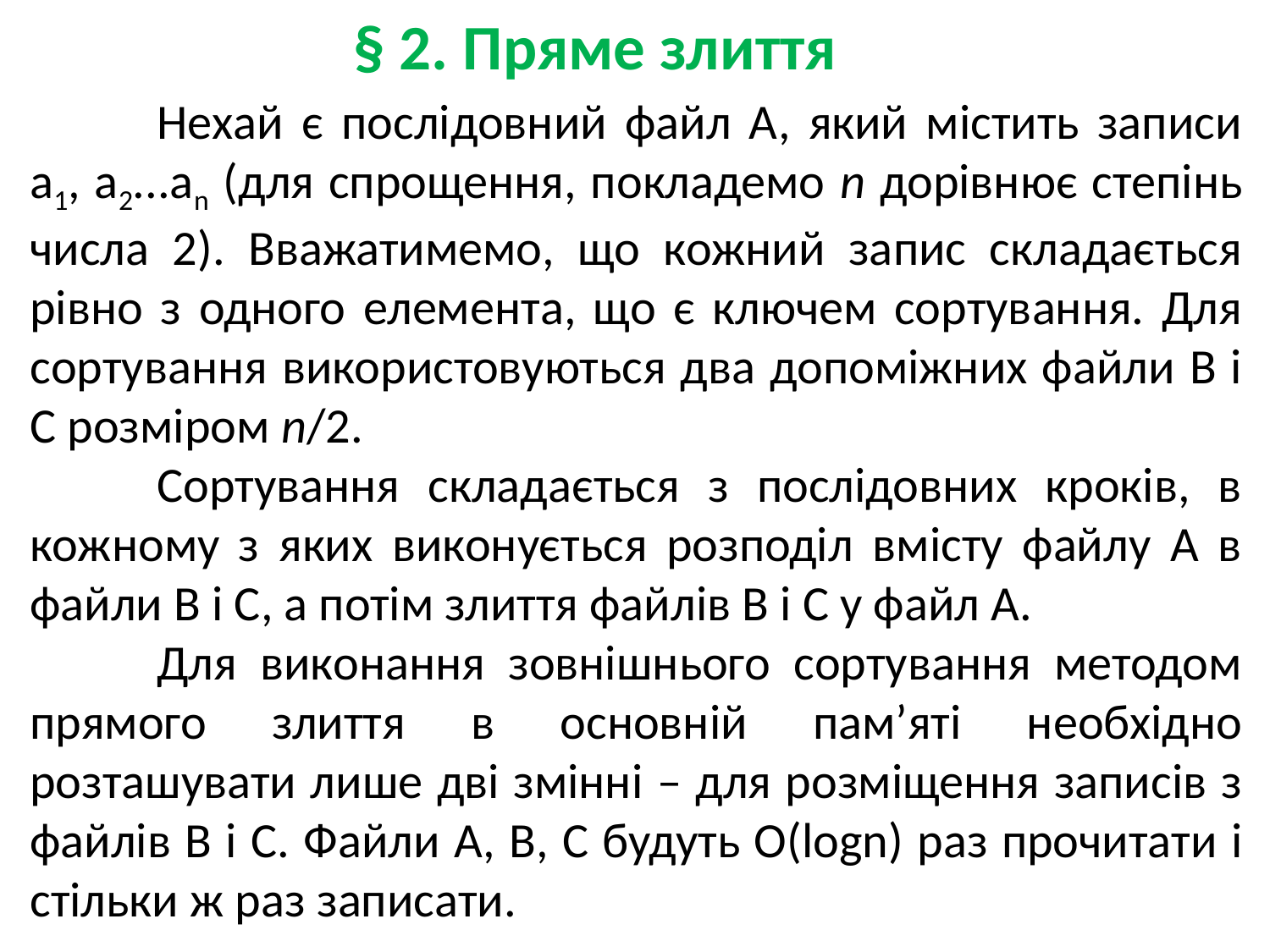

§ 2. Пряме злиття
	Нехай є послідовний файл А, який містить записи а1, а2...аn (для спрощення, покладемо n дорівнює степінь числа 2). Вважатимемо, що кожний запис складається рівно з одного елемента, що є ключем сортування. Для сортування використовуються два допоміжних файли В і С розміром n/2.
	Сортування складається з послідовних кроків, в кожному з яких виконується розподіл вмісту файлу А в файли В і С, а потім злиття файлів В і С у файл А.
	Для виконання зовнішнього сортування методом прямого злиття в основній пам’яті необхідно розташувати лише дві змінні – для розміщення записів з файлів В і С. Файли А, В, С будуть О(logn) раз прочитати і стільки ж раз записати.